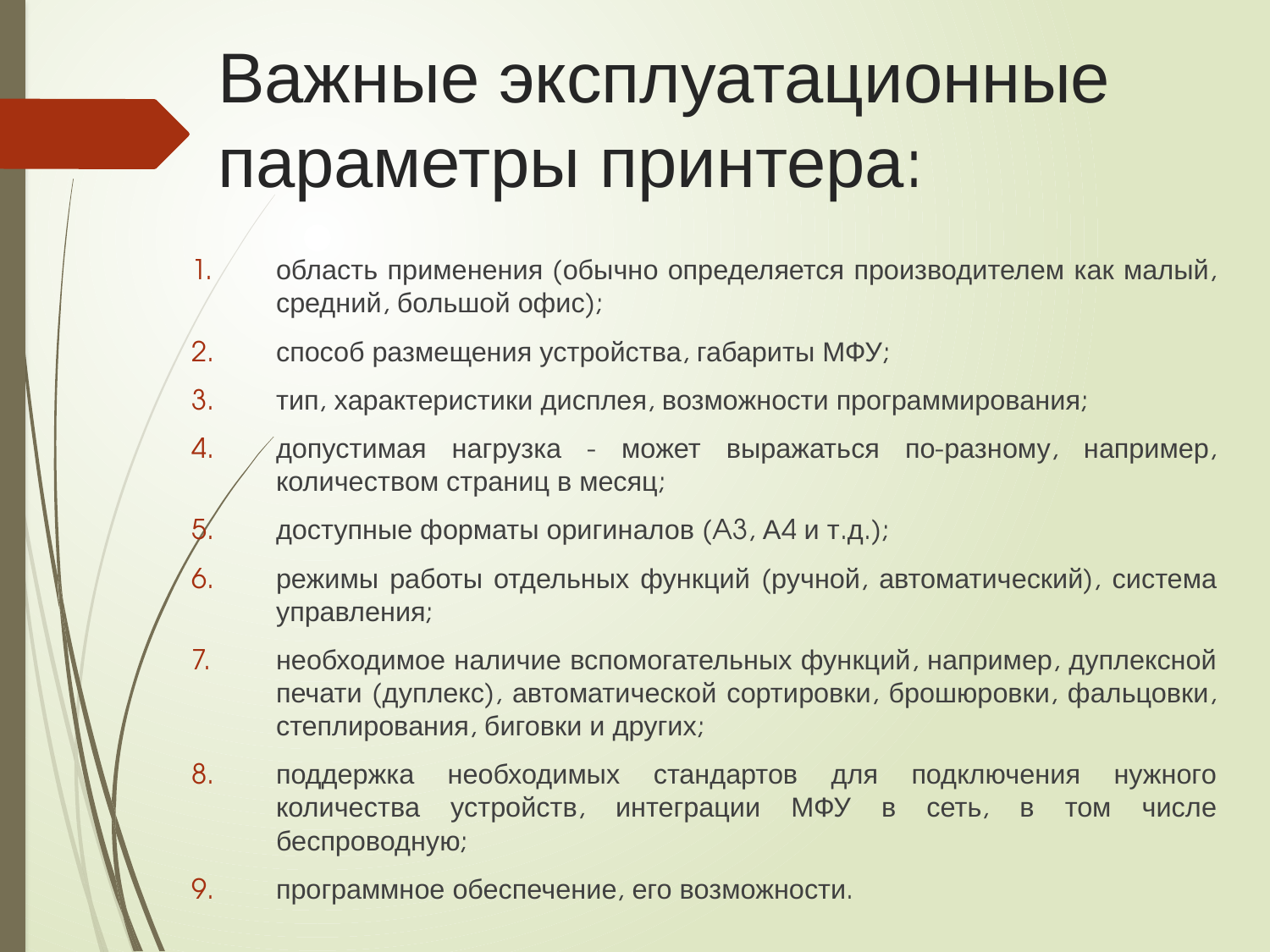

# Важные эксплуатационные параметры принтера:
область применения (обычно определяется производителем как малый, средний, большой офис);
способ размещения устройства, габариты МФУ;
тип, характеристики дисплея, возможности программирования;
допустимая нагрузка - может выражаться по-разному, например, количеством страниц в месяц;
доступные форматы оригиналов (A3, А4 и т.д.);
режимы работы отдельных функций (ручной, автоматический), система управления;
необходимое наличие вспомогательных функций, например, дуплексной печати (дуплекс), автоматической сортировки, брошюровки, фальцовки, степлирования, биговки и других;
поддержка необходимых стандартов для подключения нужного количества устройств, интеграции МФУ в сеть, в том числе беспроводную;
программное обеспечение, его возможности.